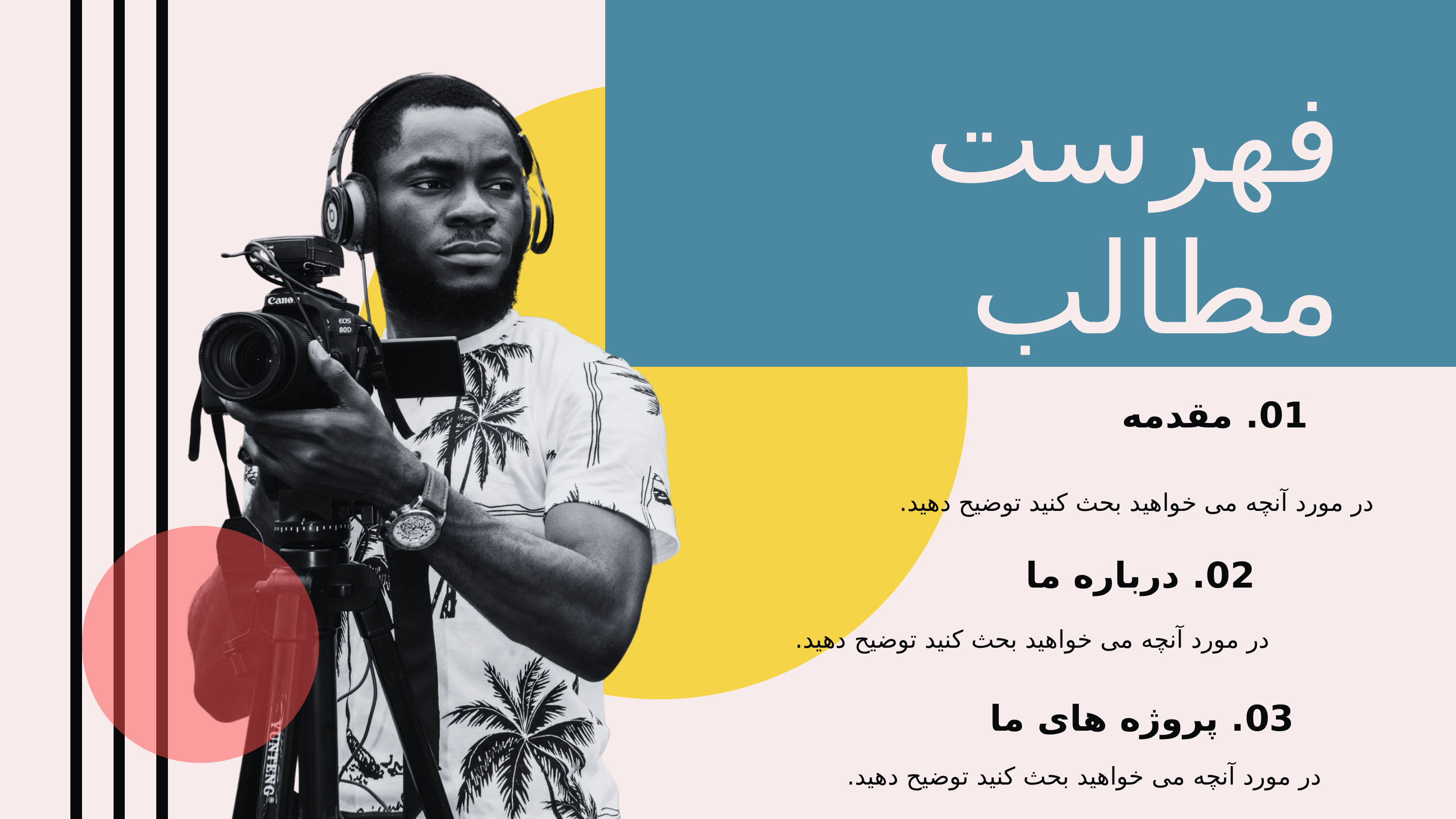

فهرست مطالب

01. مقدمه
در مورد آنچه می خواهید بحث کنید توضیح دهید.

02. درباره ما
در مورد آنچه می خواهید بحث کنید توضیح دهید.
03. پروژه های ما
در مورد آنچه می خواهید بحث کنید توضیح دهید.